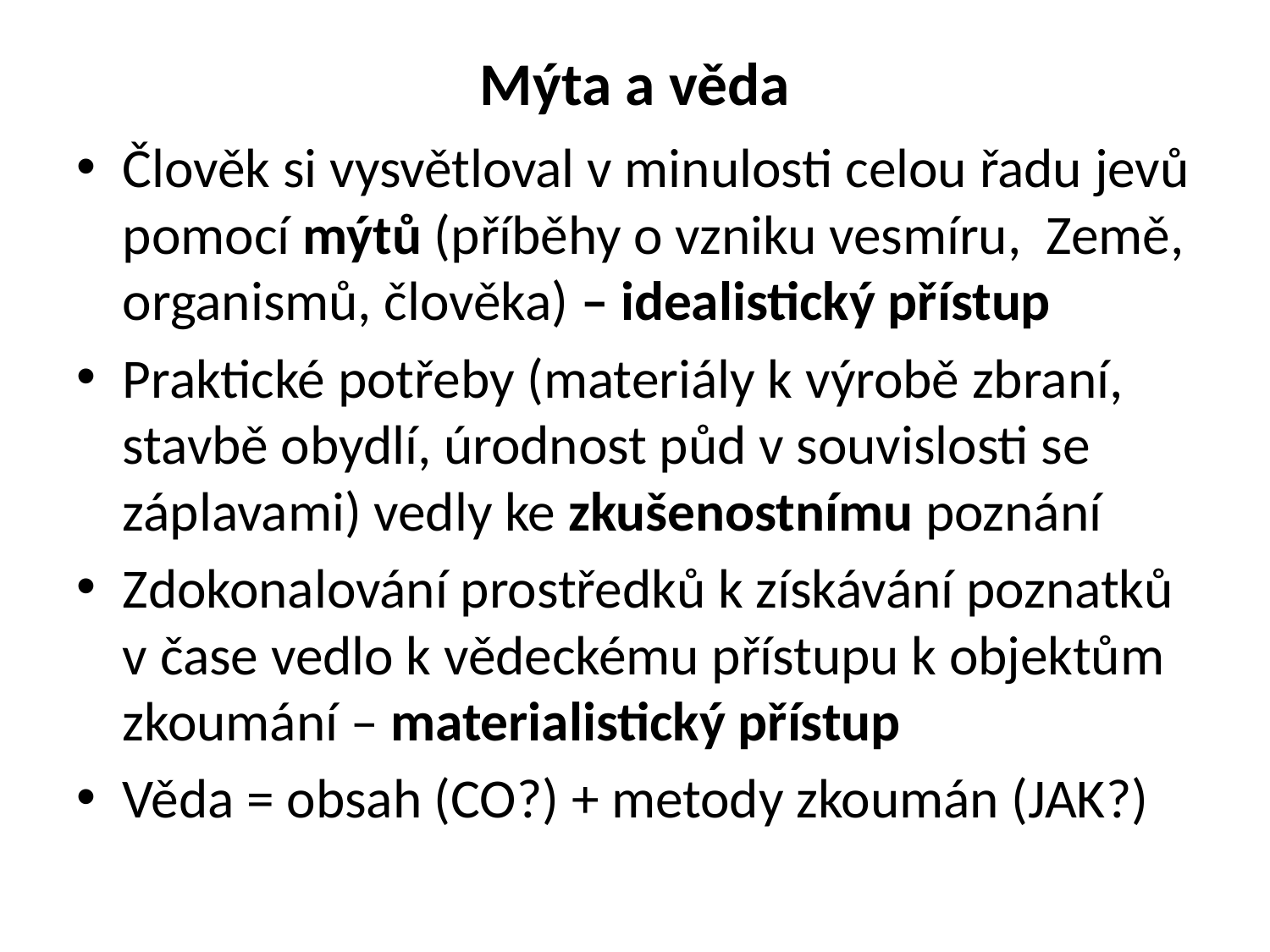

# Mýta a věda
Člověk si vysvětloval v minulosti celou řadu jevů pomocí mýtů (příběhy o vzniku vesmíru,  Země, organismů, člověka) – idealistický přístup
Praktické potřeby (materiály k výrobě zbraní, stavbě obydlí, úrodnost půd v souvislosti se záplavami) vedly ke zkušenostnímu poznání
Zdokonalování prostředků k získávání poznatků v čase vedlo k vědeckému přístupu k objektům zkoumání – materialistický přístup
Věda = obsah (CO?) + metody zkoumán (JAK?)